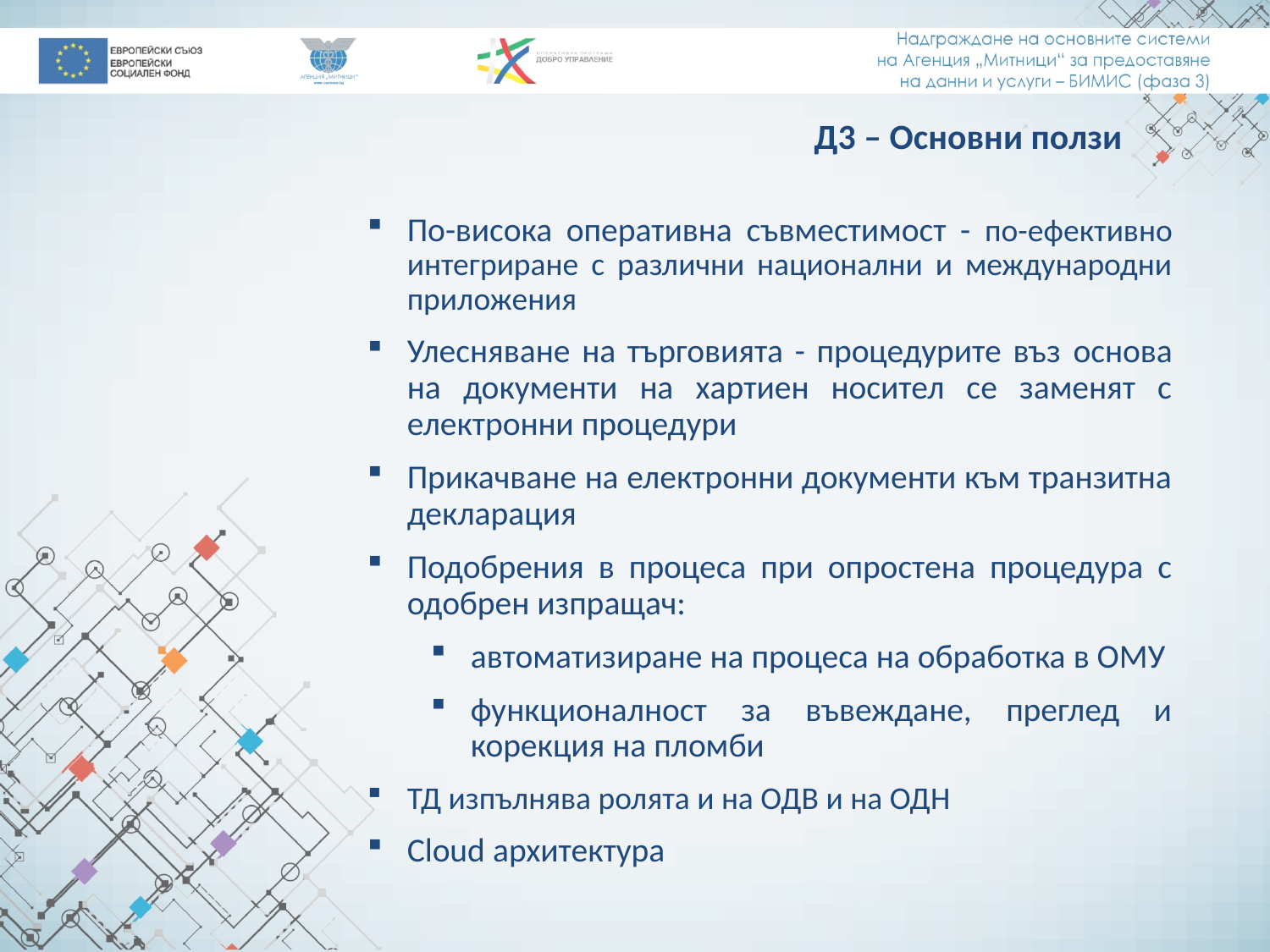

Д3 – Основни ползи

По-висока оперативна съвместимост - по-ефективно интегриране с различни национални и международни приложения
Улесняване на търговията - процедурите въз основа на документи на хартиен носител се заменят с електронни процедури
Прикачване на електронни документи към транзитна декларация
Подобрения в процеса при опростена процедура с одобрен изпращач:
автоматизиране на процеса на обработка в ОМУ
функционалност за въвеждане, преглед и корекция на пломби
ТД изпълнява ролята и на ОДВ и на ОДН
Cloud архитектура